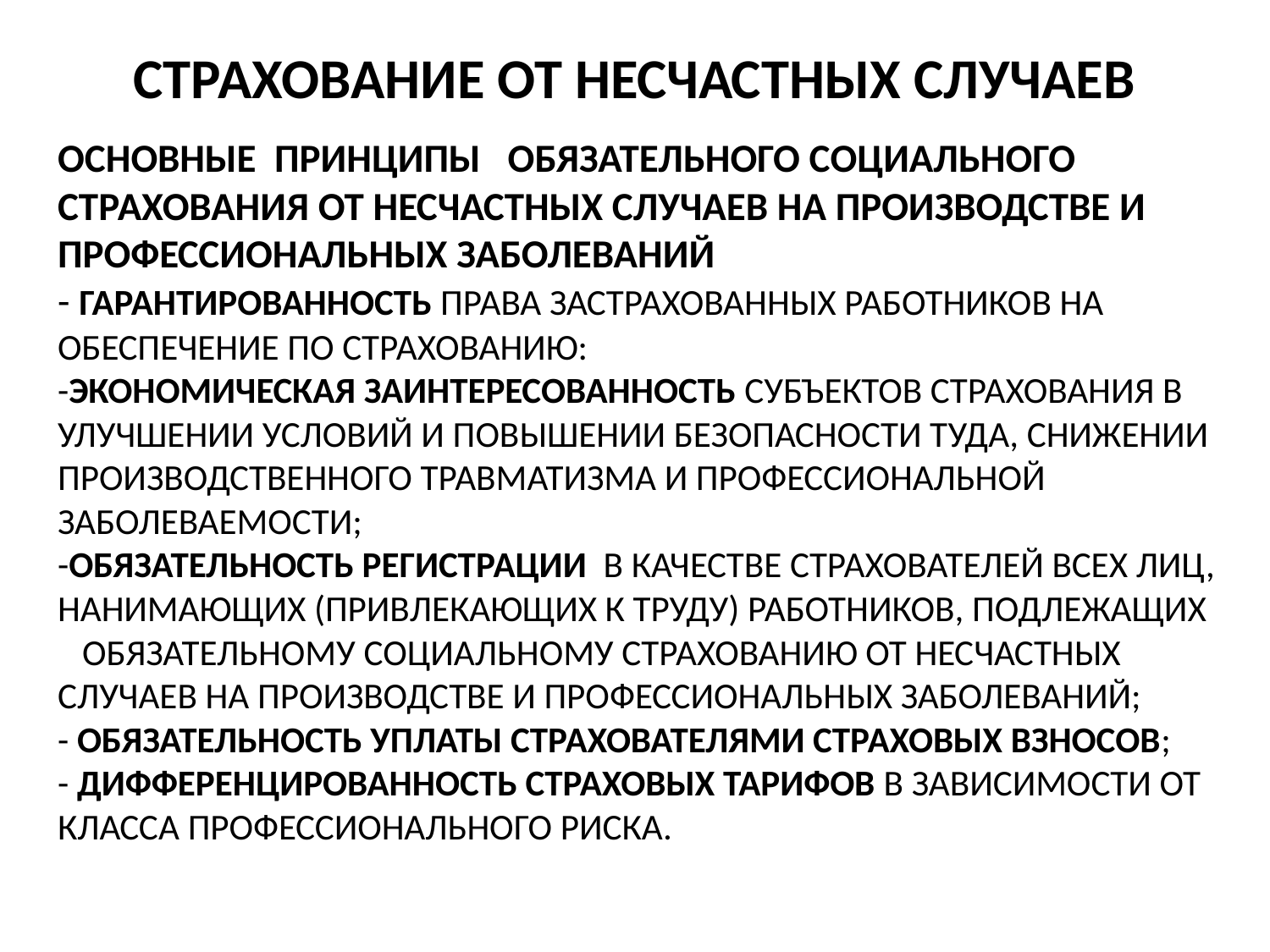

СТРАХОВАНИЕ ОТ НЕСЧАСТНЫХ СЛУЧАЕВ
# ОсновныЕ  принципЫ   обязательного социального страхования от несчастных случаев на производстве и профессиональных заболеваний - гарантированность права застрахованных работников на обеспечение по страхованию: -экономическая заинтересованность субъектов страхования в улучшении условий и повышении безопасности туда, снижении производственного травматизма и профессиональной заболеваемости; -обязательность регистрации  в качестве страхователей всех лиц, нанимающих (привлекающих к труду) работников, подлежащих     обязательному социальному страхованию от несчастных случаев на производстве и профессиональных заболеваний; - обязательность уплаты страхователями страховых взносов; - дифференцированность страховых тарифов в зависимости от класса профессионального риска.